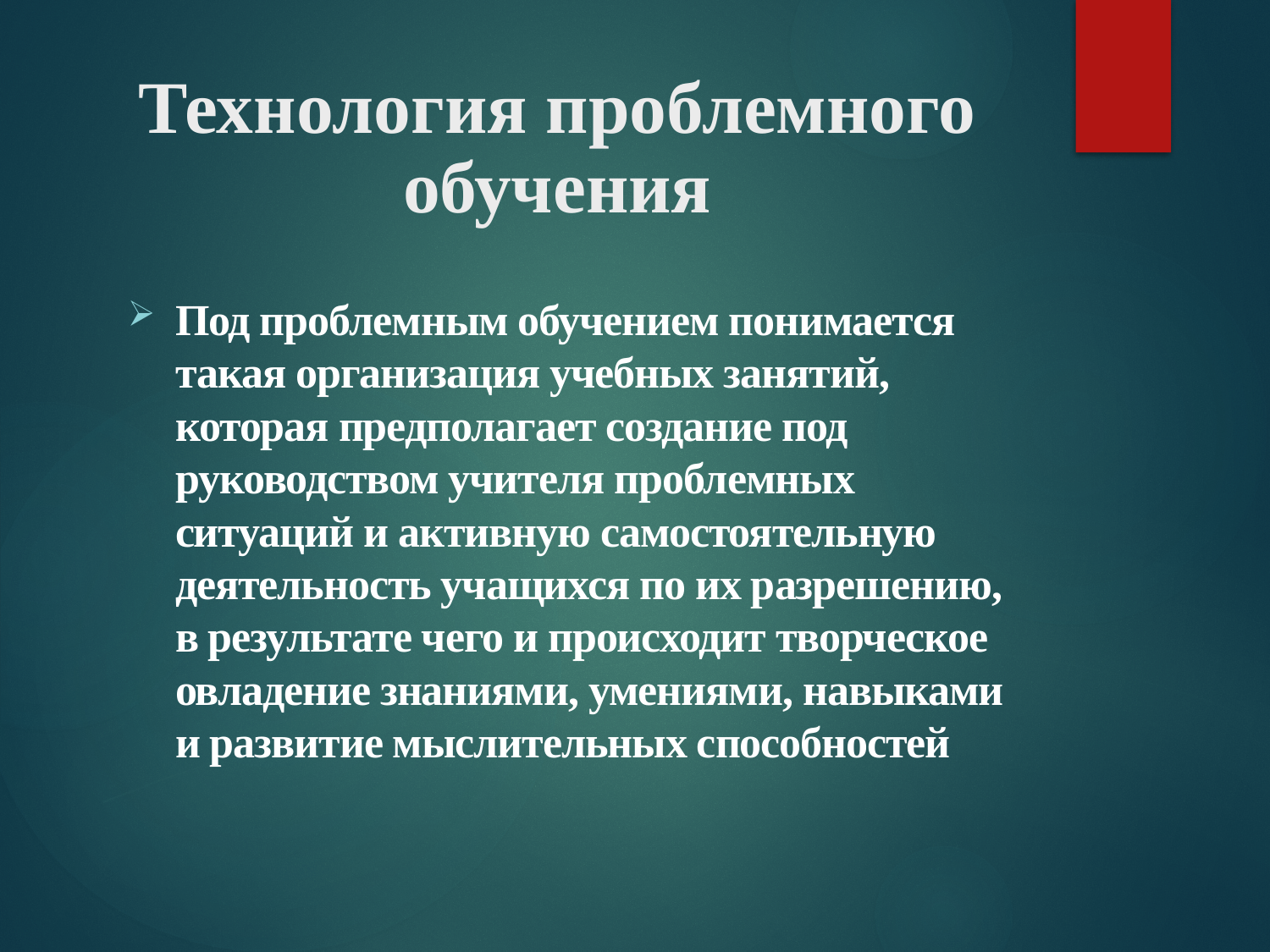

# Технология проблемного обучения
Под проблемным обучением понимается такая организация учебных занятий, которая предполагает создание под руководством учителя проблемных ситуаций и активную самостоятельную деятельность учащихся по их разрешению, в результате чего и происходит творческое овладение знаниями, умениями, навыками и развитие мыслительных способностей